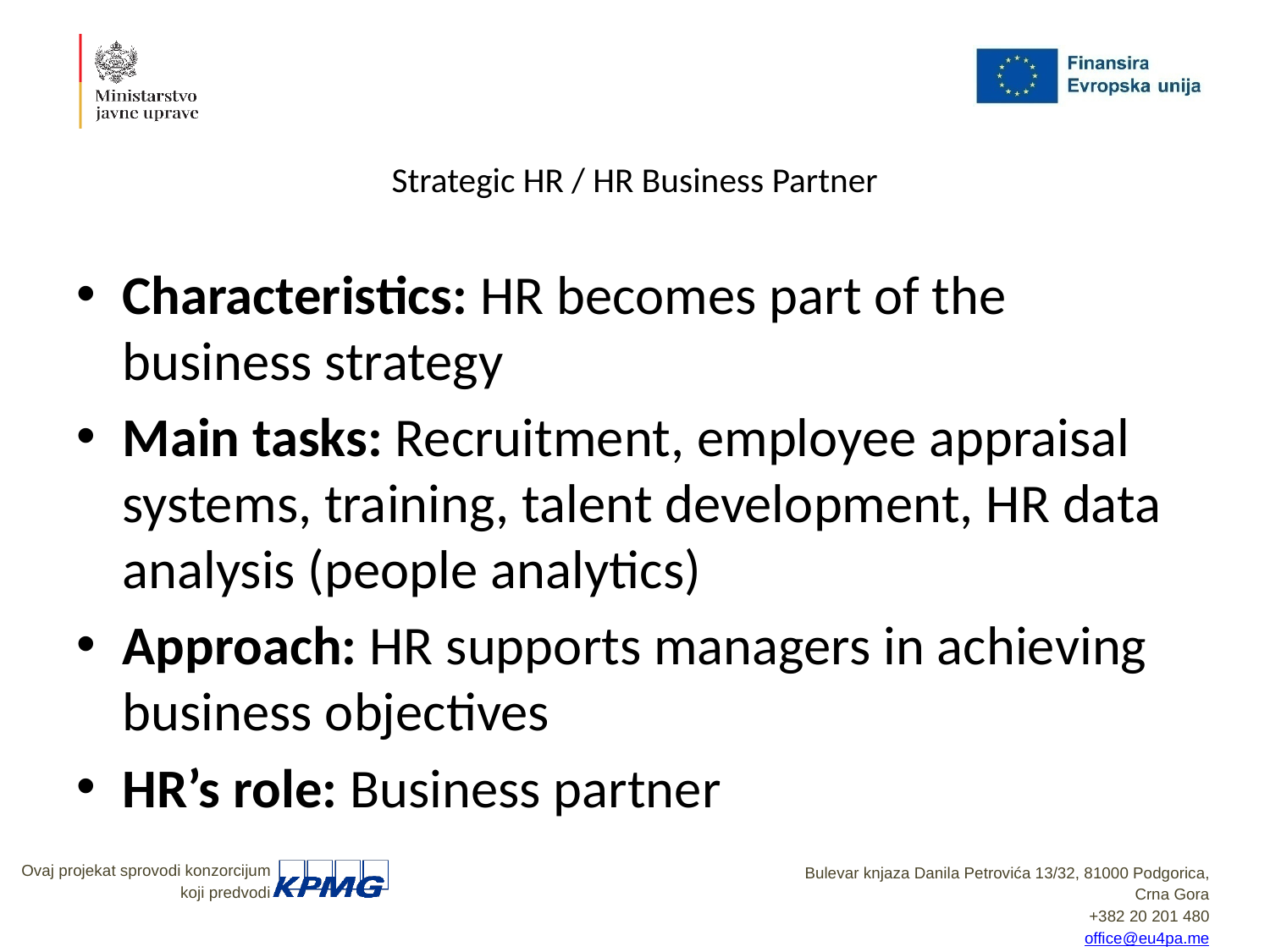

# Strategic HR / HR Business Partner
Characteristics: HR becomes part of the business strategy
Main tasks: Recruitment, employee appraisal systems, training, talent development, HR data analysis (people analytics)
Approach: HR supports managers in achieving business objectives
HR’s role: Business partner